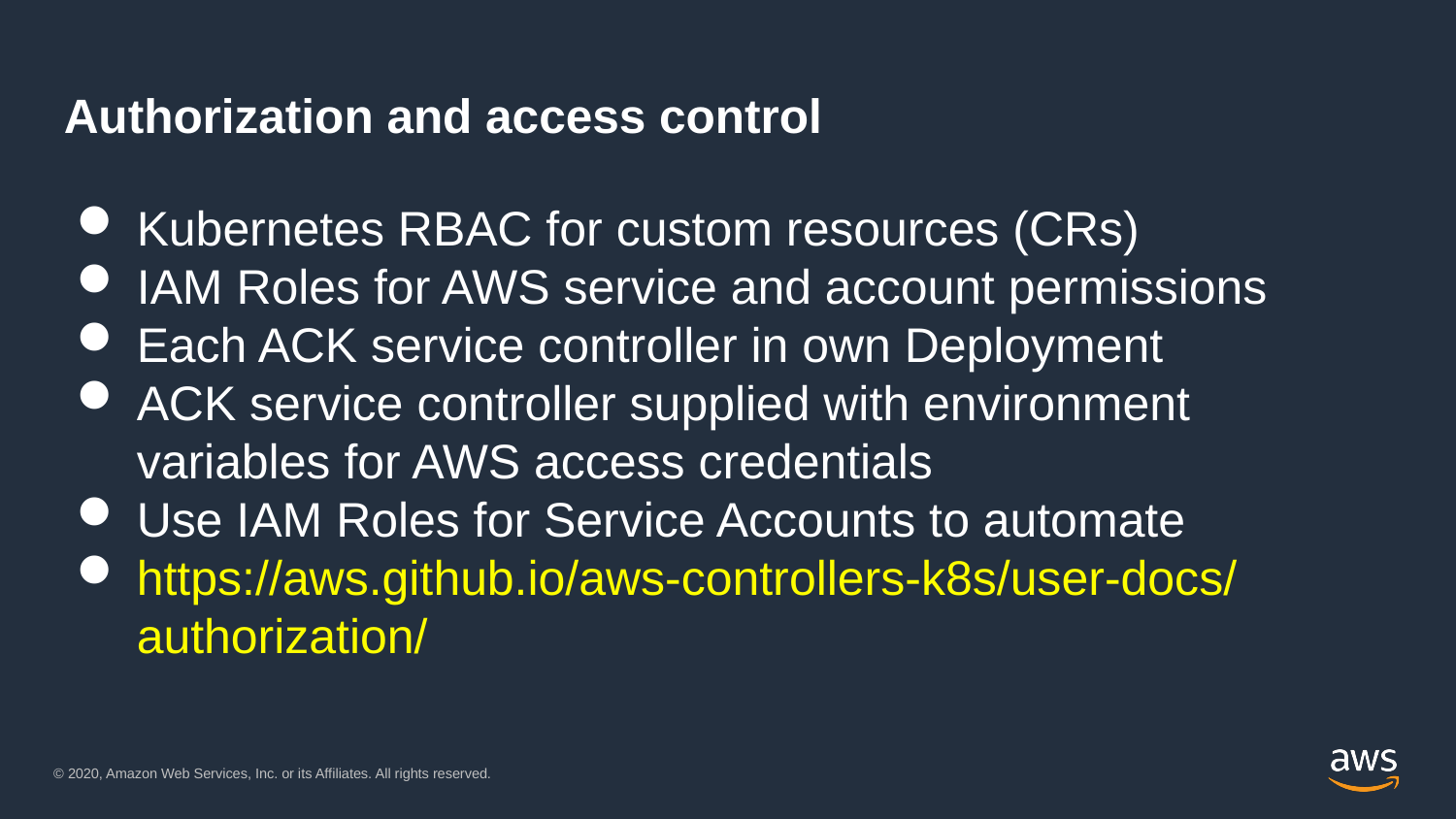

Authorization and access control
Kubernetes RBAC for custom resources (CRs)
IAM Roles for AWS service and account permissions
Each ACK service controller in own Deployment
ACK service controller supplied with environment variables for AWS access credentials
Use IAM Roles for Service Accounts to automate
https://aws.github.io/aws-controllers-k8s/user-docs/authorization/